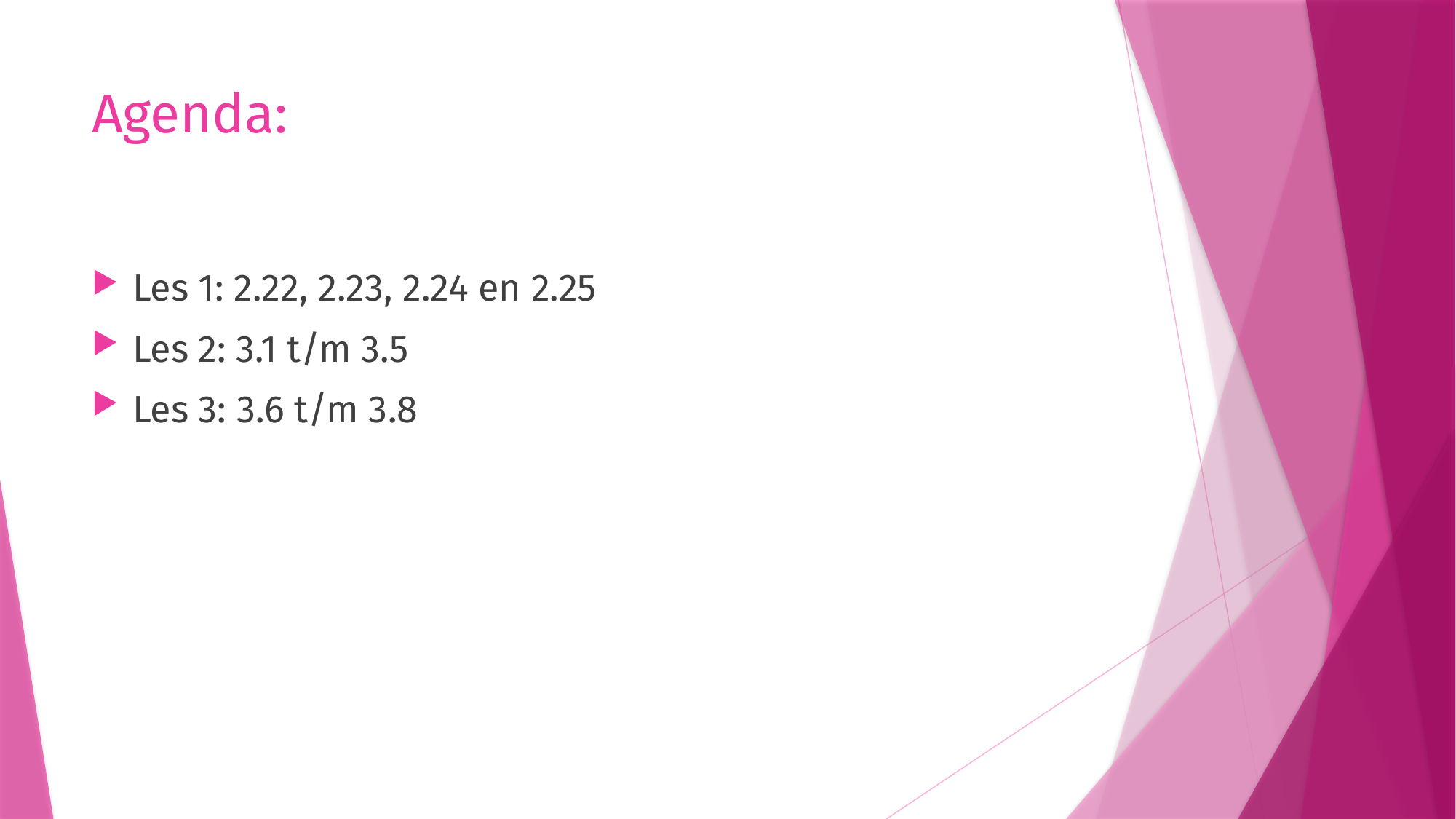

# Agenda:
Les 1: 2.22, 2.23, 2.24 en 2.25
Les 2: 3.1 t/m 3.5
Les 3: 3.6 t/m 3.8